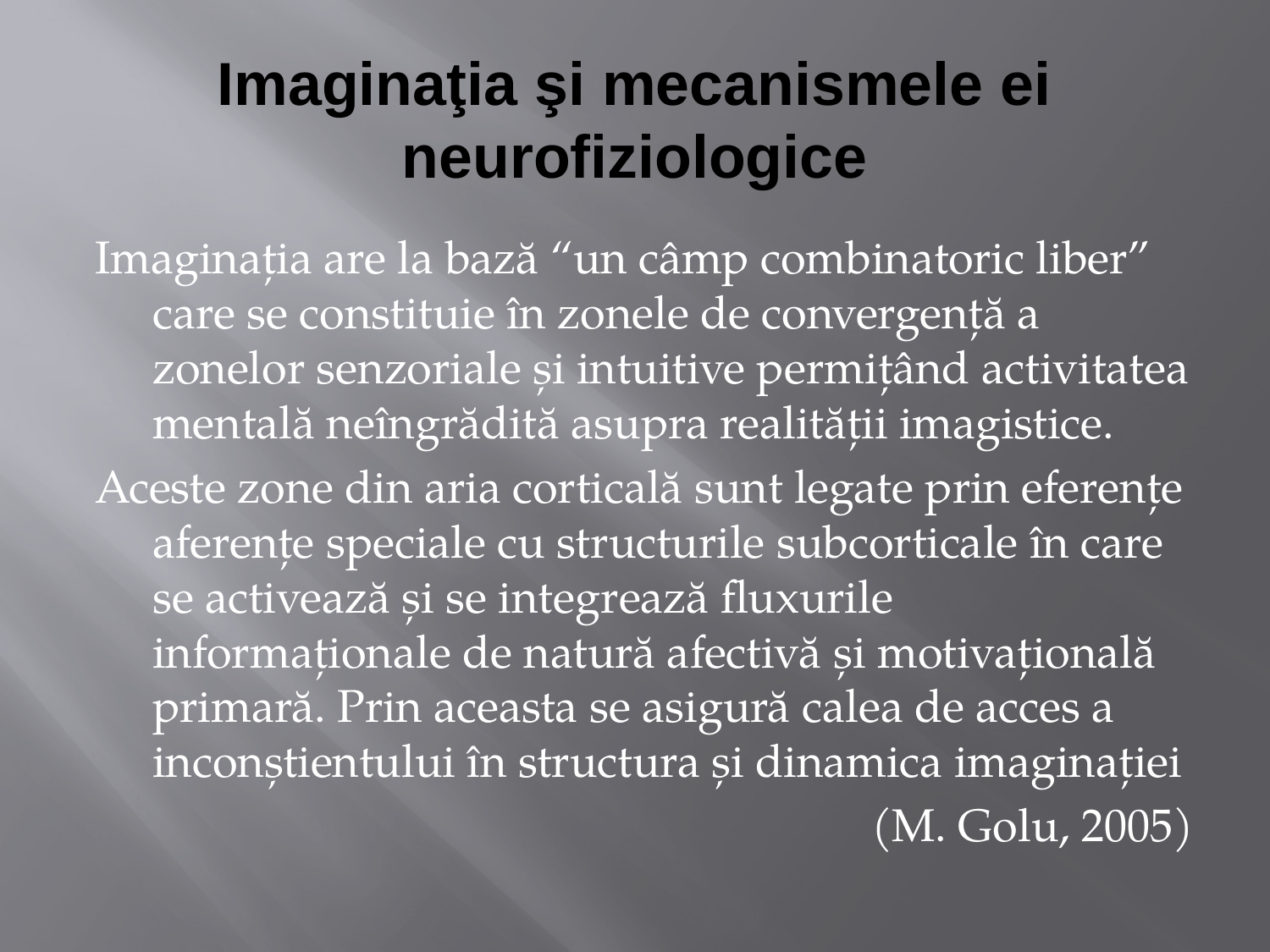

# Imaginaţia şi mecanismele ei neurofiziologice
Imaginaţia are la bază “un câmp combinatoric liber” care se constituie în zonele de convergenţă a zonelor senzoriale şi intuitive permiţând activitatea mentală neîngrădită asupra realităţii imagistice.
Aceste zone din aria corticală sunt legate prin eferenţe aferenţe speciale cu structurile subcorticale în care se activează şi se integrează fluxurile informaţionale de natură afectivă şi motivaţională primară. Prin aceasta se asigură calea de acces a inconştientului în structura şi dinamica imaginaţiei
(M. Golu, 2005)